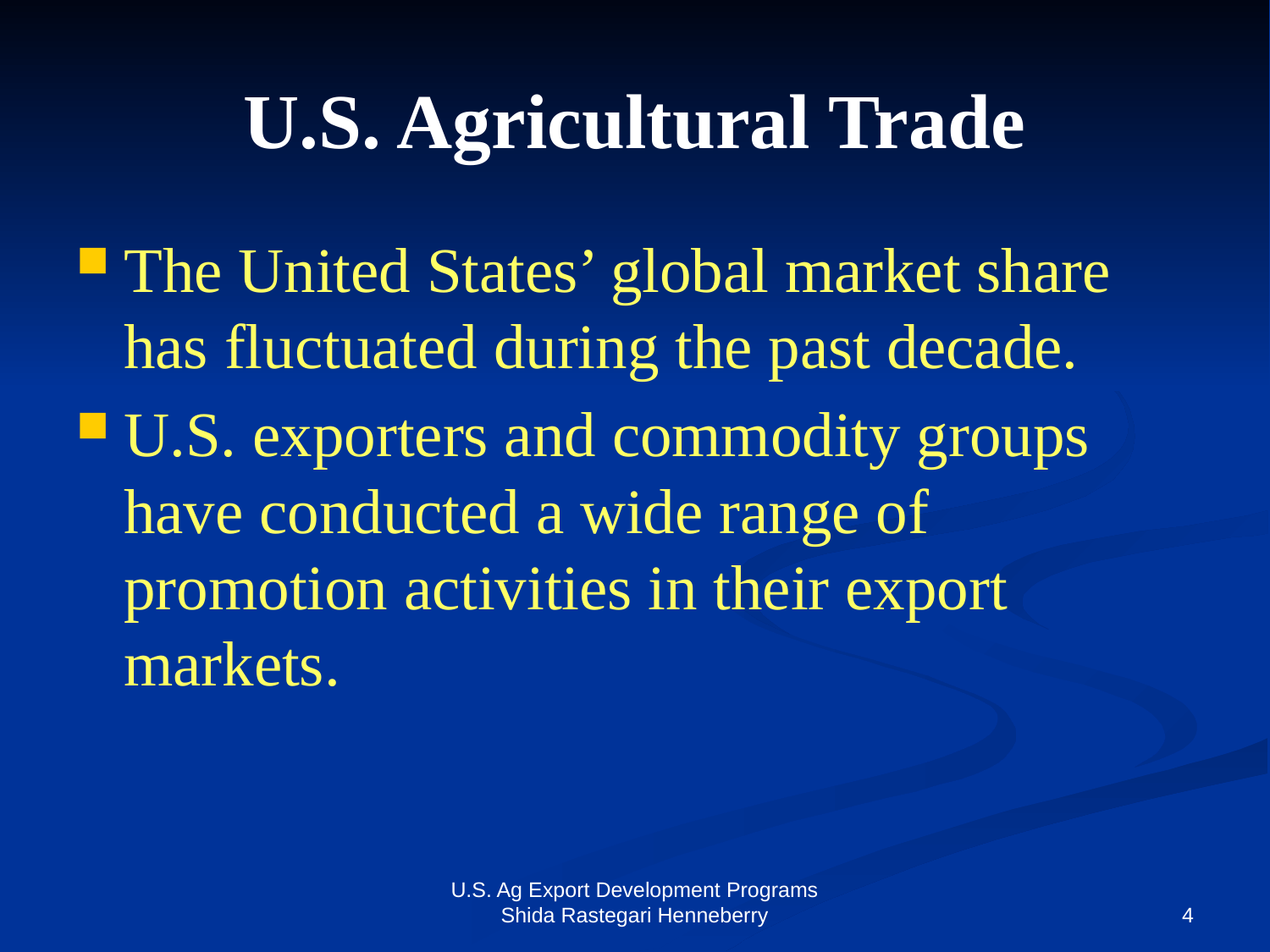

# U.S. Agricultural Trade
The United States’ global market share has fluctuated during the past decade.
U.S. exporters and commodity groups have conducted a wide range of promotion activities in their export markets.

U.S. Ag Export Development Programs Shida Rastegari Henneberry
4